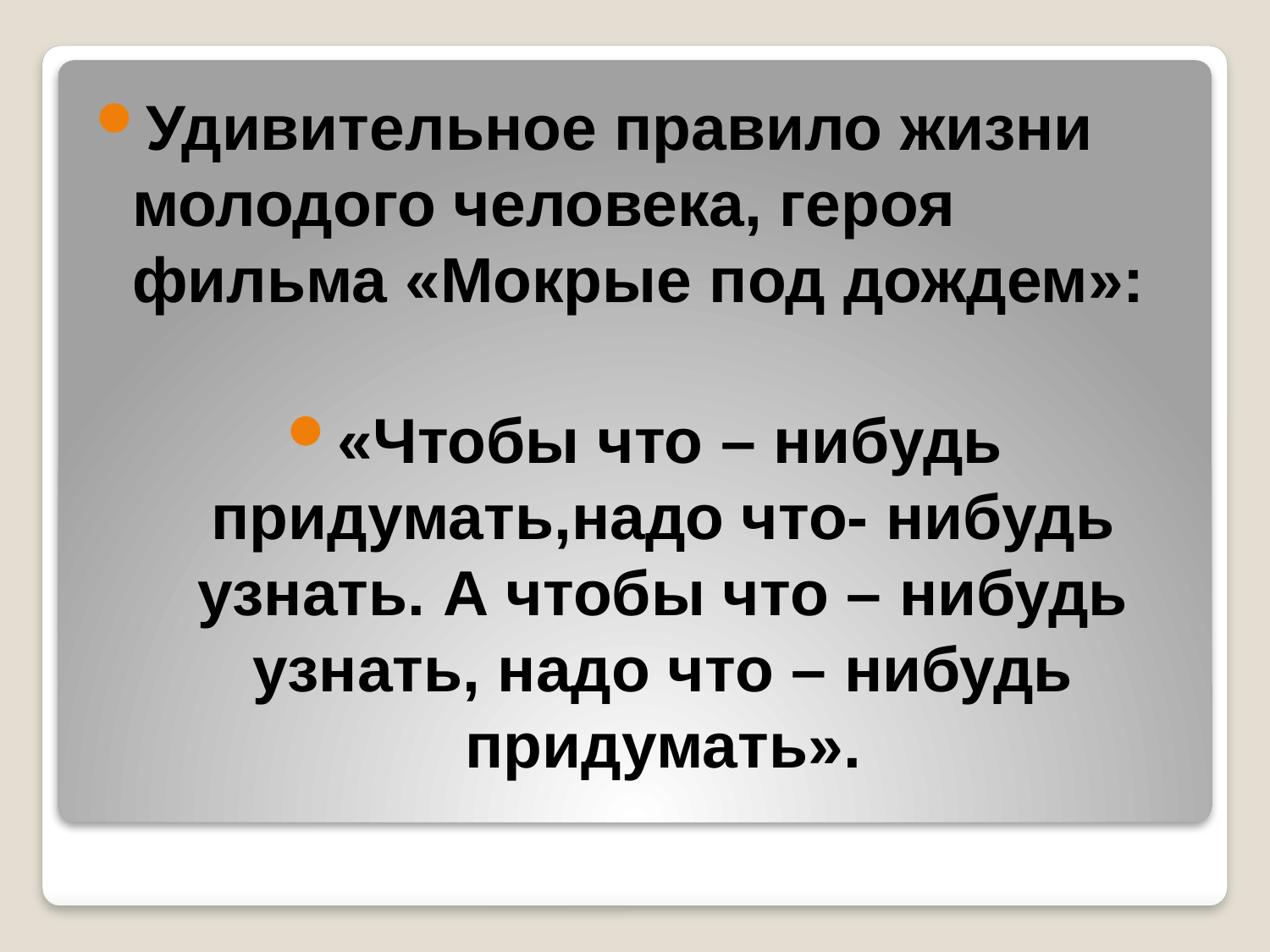

Удивительное правило жизни молодого человека, героя фильма «Мокрые под дождем»:

«Чтобы что – нибудь придумать,надо что- нибудь узнать. А чтобы что – нибудь узнать, надо что – нибудь придумать».
#